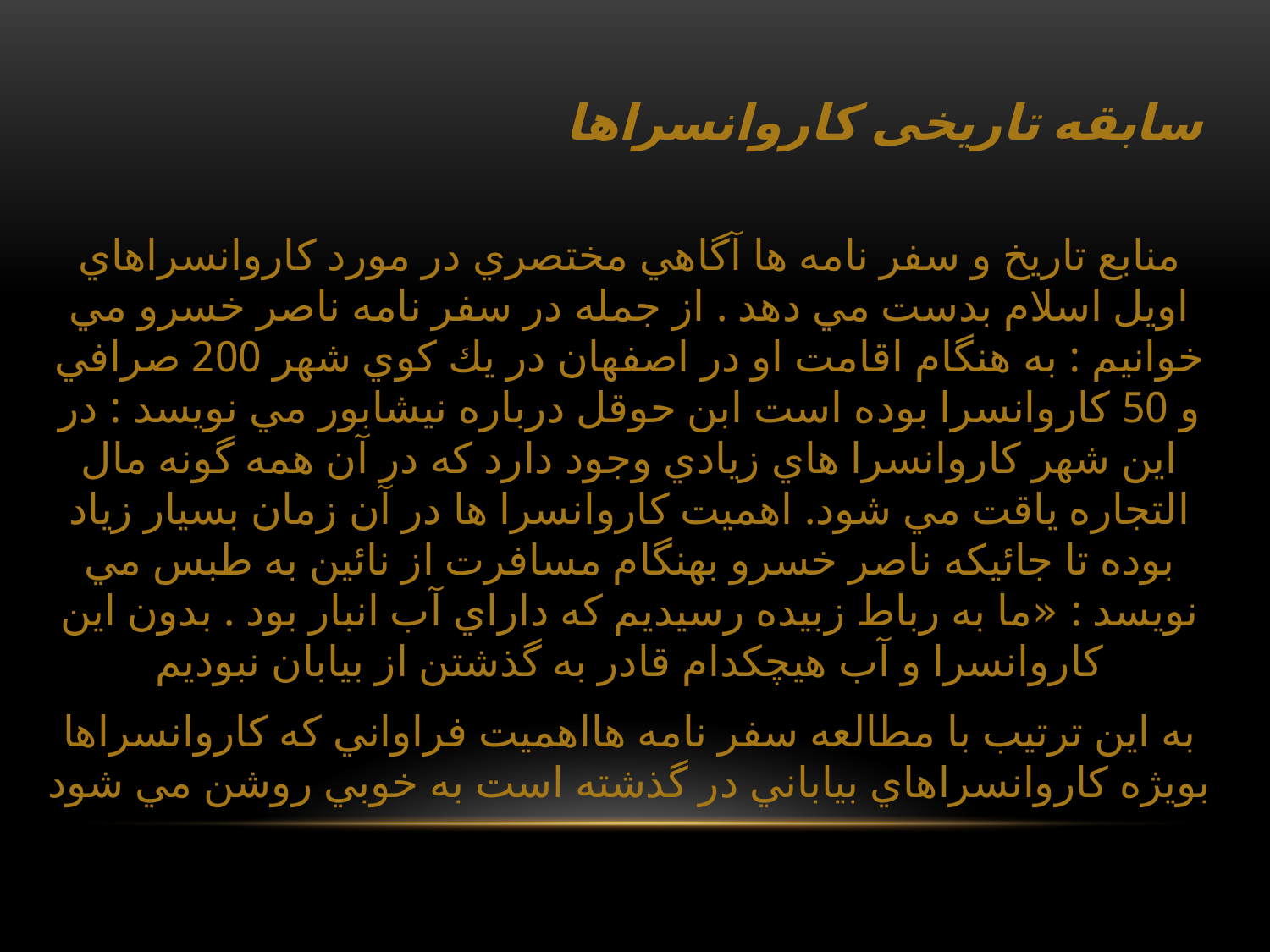

سابقه تاریخی کاروانسراها
منابع تاريخ و سفر نامه ها آگاهي مختصري در مورد كاروانسراهاي اويل اسلام بدست مي دهد . از جمله در سفر نامه ناصر خسرو مي خوانيم : به هنگام اقامت او در اصفهان در يك كوي شهر 200 صرافي و 50 كاروانسرا بوده است ابن حوقل درباره نيشابور مي نويسد : در اين شهر كاروانسرا هاي زيادي وجود دارد كه در آن همه گونه مال التجاره ياقت مي شود. اهميت كاروانسرا ها در آن زمان بسيار زياد بوده تا جائيكه ناصر خسرو بهنگام مسافرت از نائين به طبس مي نويسد : «ما به رباط زبيده رسيديم كه داراي آب انبار بود . بدون اين كاروانسرا و آب هيچكدام قادر به گذشتن از بيابان نبوديم
به اين ترتيب با مطالعه سفر نامه هااهميت فراواني كه كاروانسراها بويژه كاروانسراهاي بياباني در گذشته است به خوبي روشن مي شود